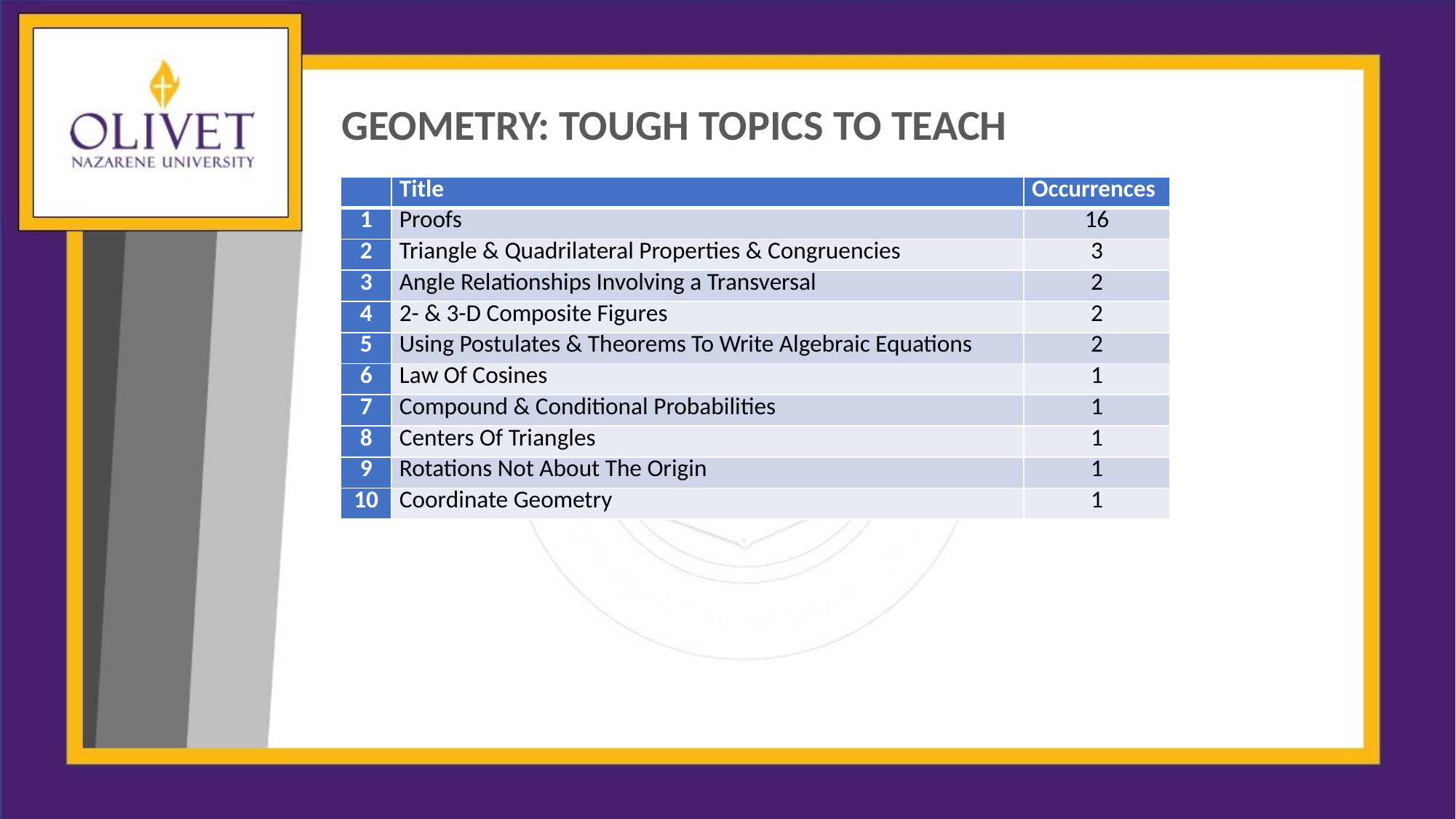

### Chart: Algebra 2: Tough Topics to Teach

| Category |
|---|
Geometry: tough topics to teach
|  | Title | Occurrences |
| --- | --- | --- |
| 1 | Proofs | 16 |
| 2 | Triangle & Quadrilateral Properties & Congruencies | 3 |
| 3 | Angle Relationships Involving a Transversal | 2 |
| 4 | 2- & 3-D Composite Figures | 2 |
| 5 | Using Postulates & Theorems To Write Algebraic Equations | 2 |
| 6 | Law Of Cosines | 1 |
| 7 | Compound & Conditional Probabilities | 1 |
| 8 | Centers Of Triangles | 1 |
| 9 | Rotations Not About The Origin | 1 |
| 10 | Coordinate Geometry | 1 |